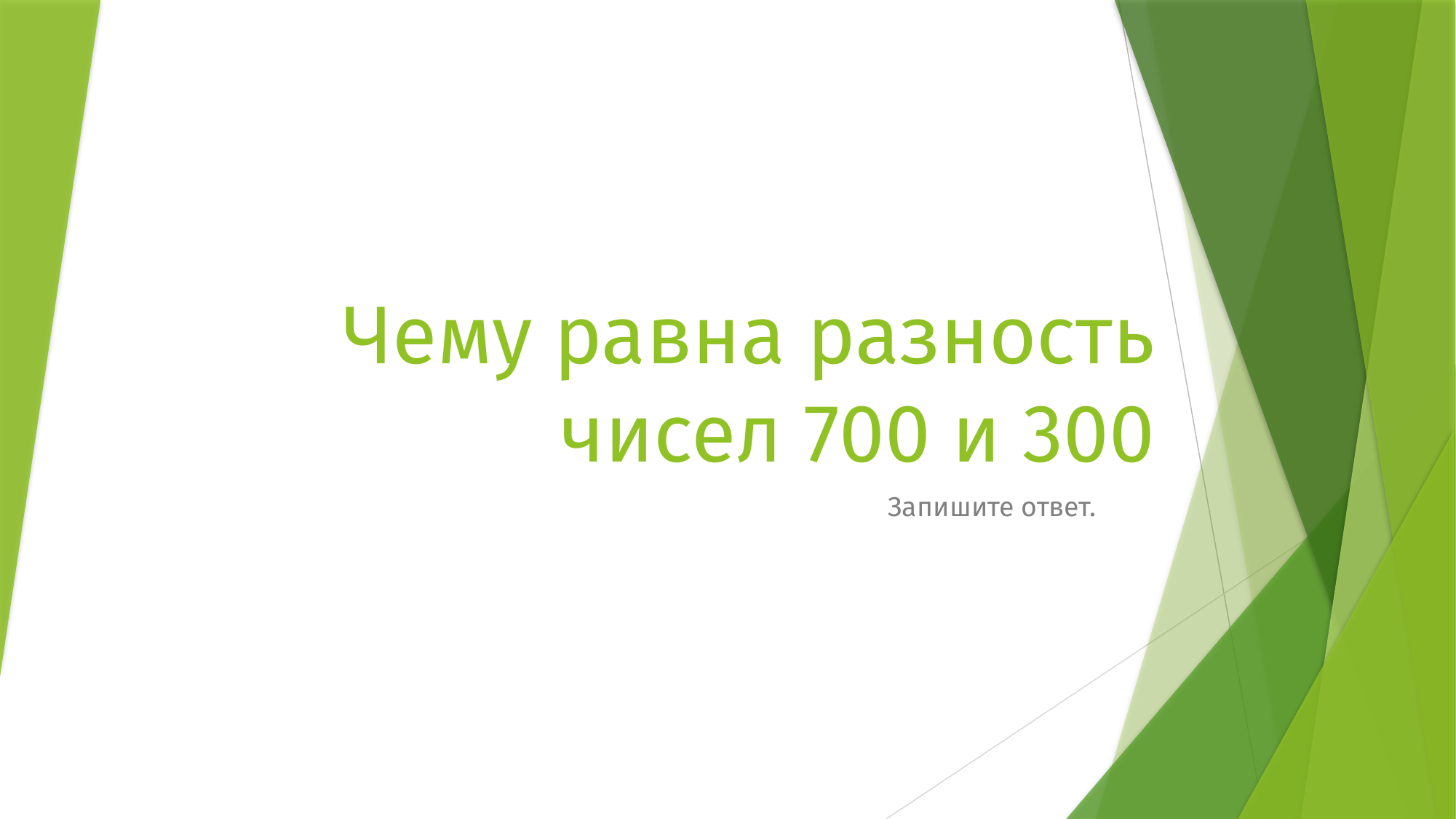

# Чему равна разность чисел 700 и 300
Запишите ответ.